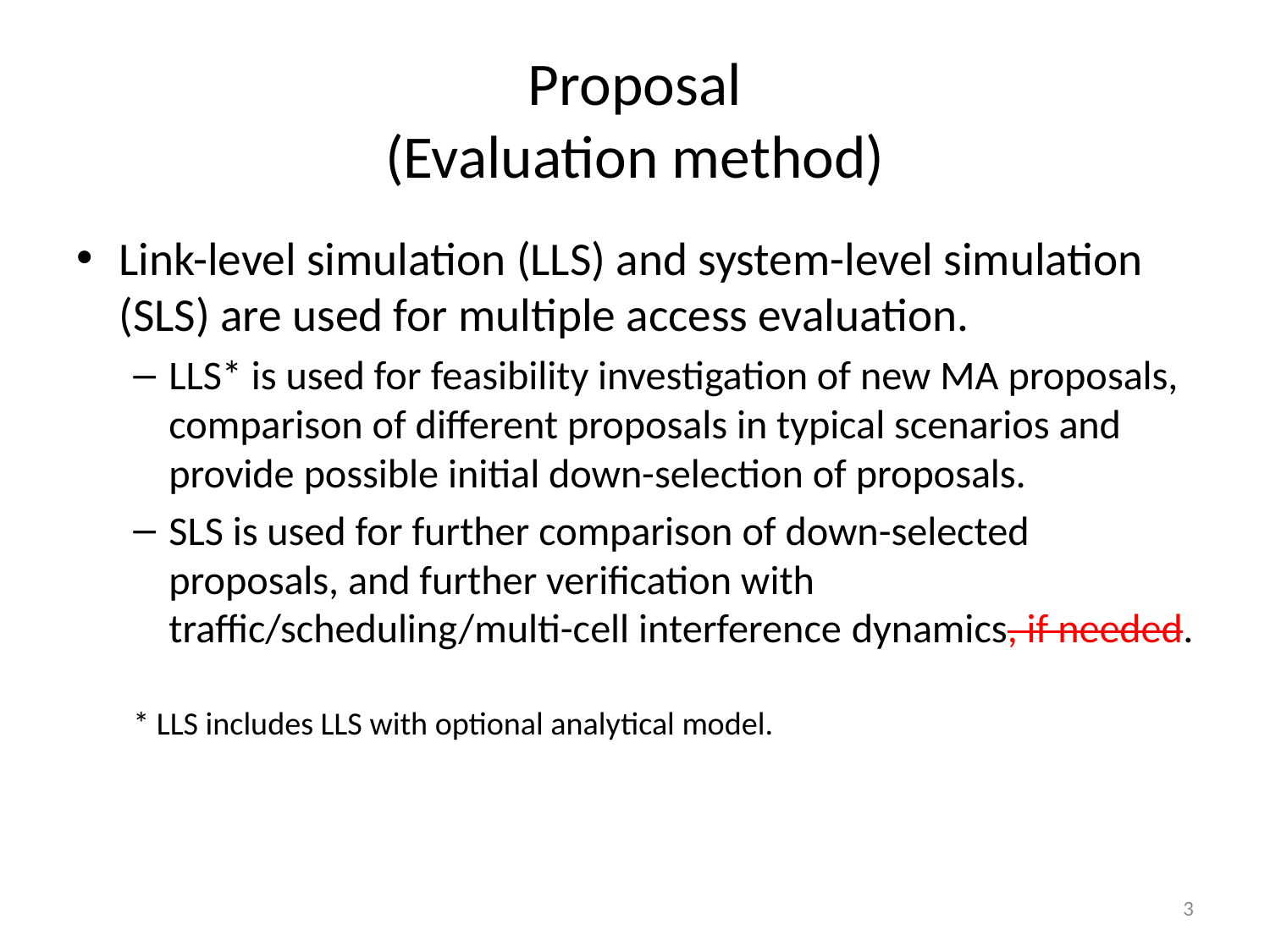

# Proposal (Evaluation method)
Link-level simulation (LLS) and system-level simulation (SLS) are used for multiple access evaluation.
LLS* is used for feasibility investigation of new MA proposals, comparison of different proposals in typical scenarios and provide possible initial down-selection of proposals.
SLS is used for further comparison of down-selected proposals, and further verification with traffic/scheduling/multi-cell interference dynamics, if needed.

* LLS includes LLS with optional analytical model.

3